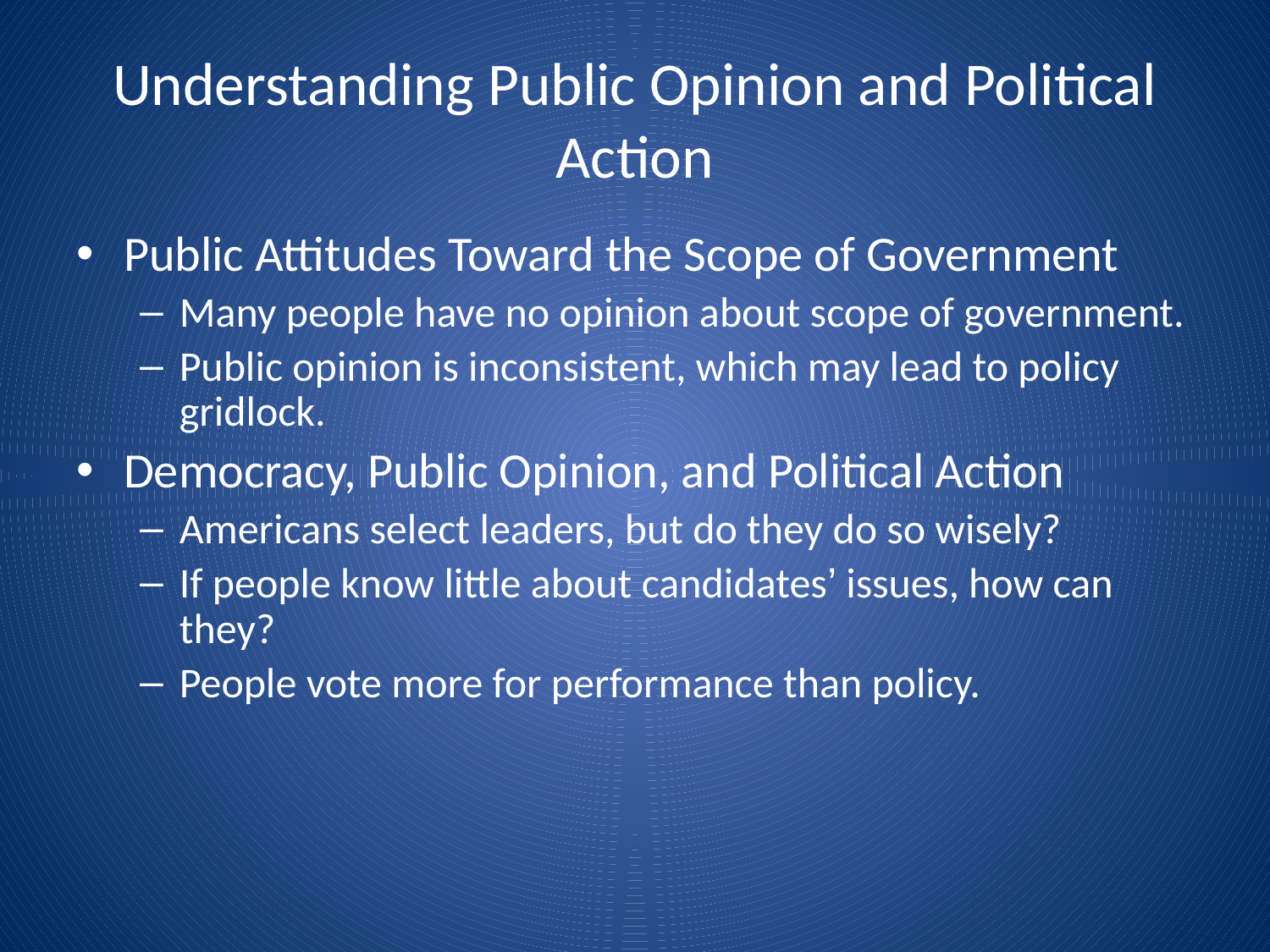

# Understanding Public Opinion and Political Action
Public Attitudes Toward the Scope of Government
Many people have no opinion about scope of government.
Public opinion is inconsistent, which may lead to policy gridlock.
Democracy, Public Opinion, and Political Action
Americans select leaders, but do they do so wisely?
If people know little about candidates’ issues, how can they?
People vote more for performance than policy.